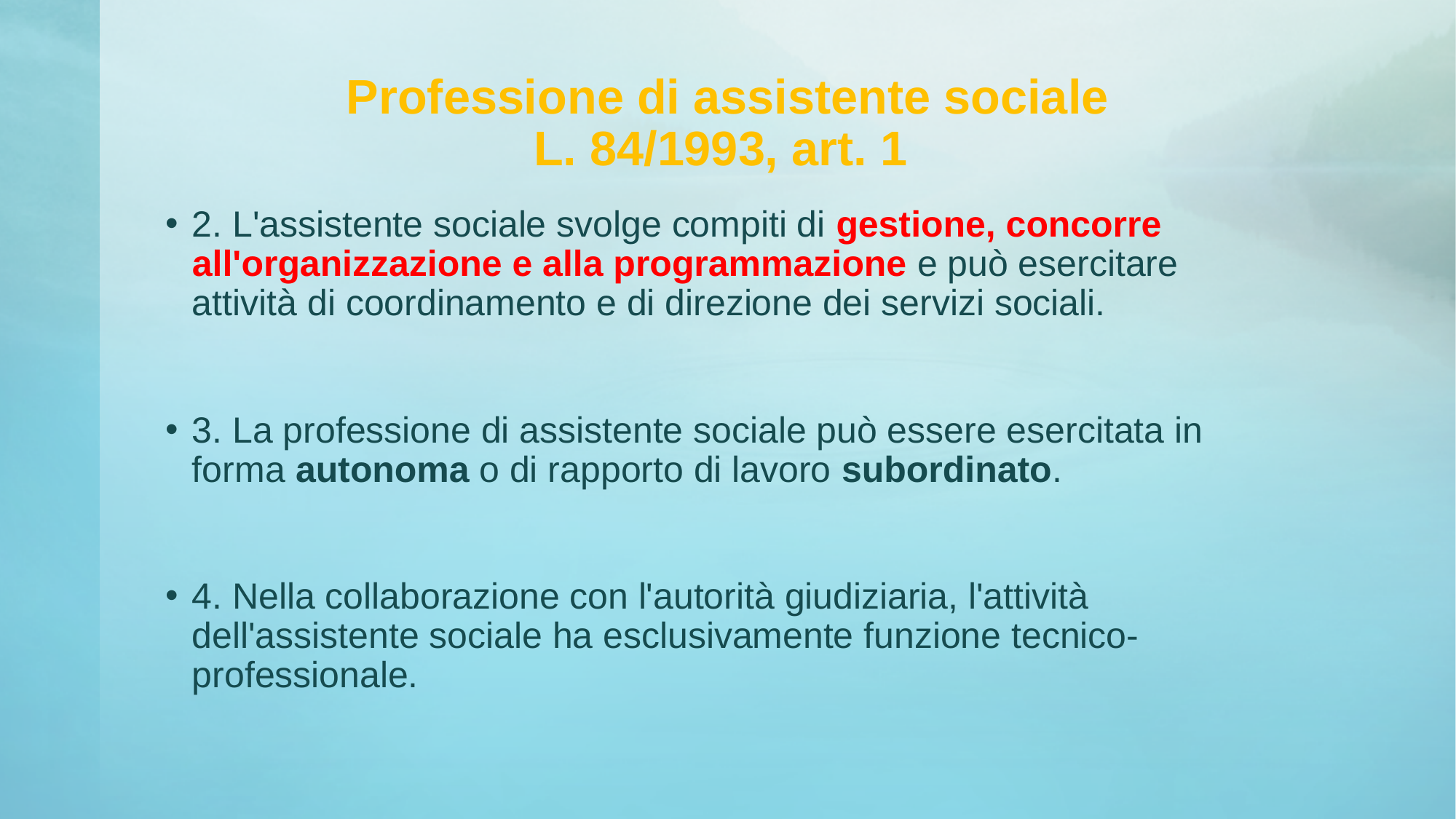

# Professione di assistente sociale L. 84/1993, art. 1
2. L'assistente sociale svolge compiti di gestione, concorre all'organizzazione e alla programmazione e può esercitare attività di coordinamento e di direzione dei servizi sociali.

3. La professione di assistente sociale può essere esercitata in forma autonoma o di rapporto di lavoro subordinato.

4. Nella collaborazione con l'autorità giudiziaria, l'attività dell'assistente sociale ha esclusivamente funzione tecnico-professionale.